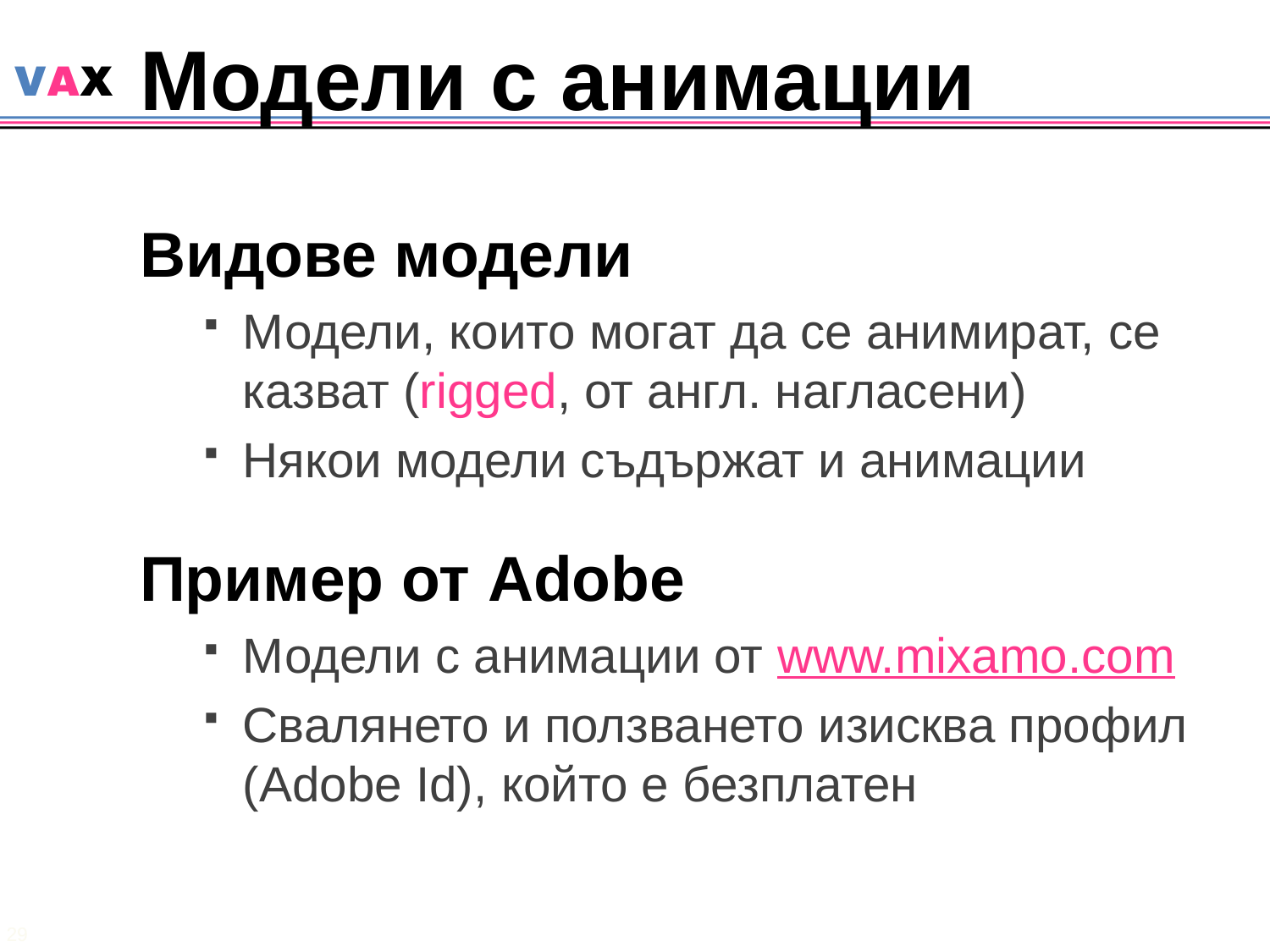

# Модели с анимации
Видове модели
Модели, които могат да се анимират, се казват (rigged, от англ. нагласени)
Някои модели съдържат и анимации
Пример от Adobe
Модели с анимации от www.mixamo.com
Свалянето и ползването изисква профил (Adobe Id), който е безплатен